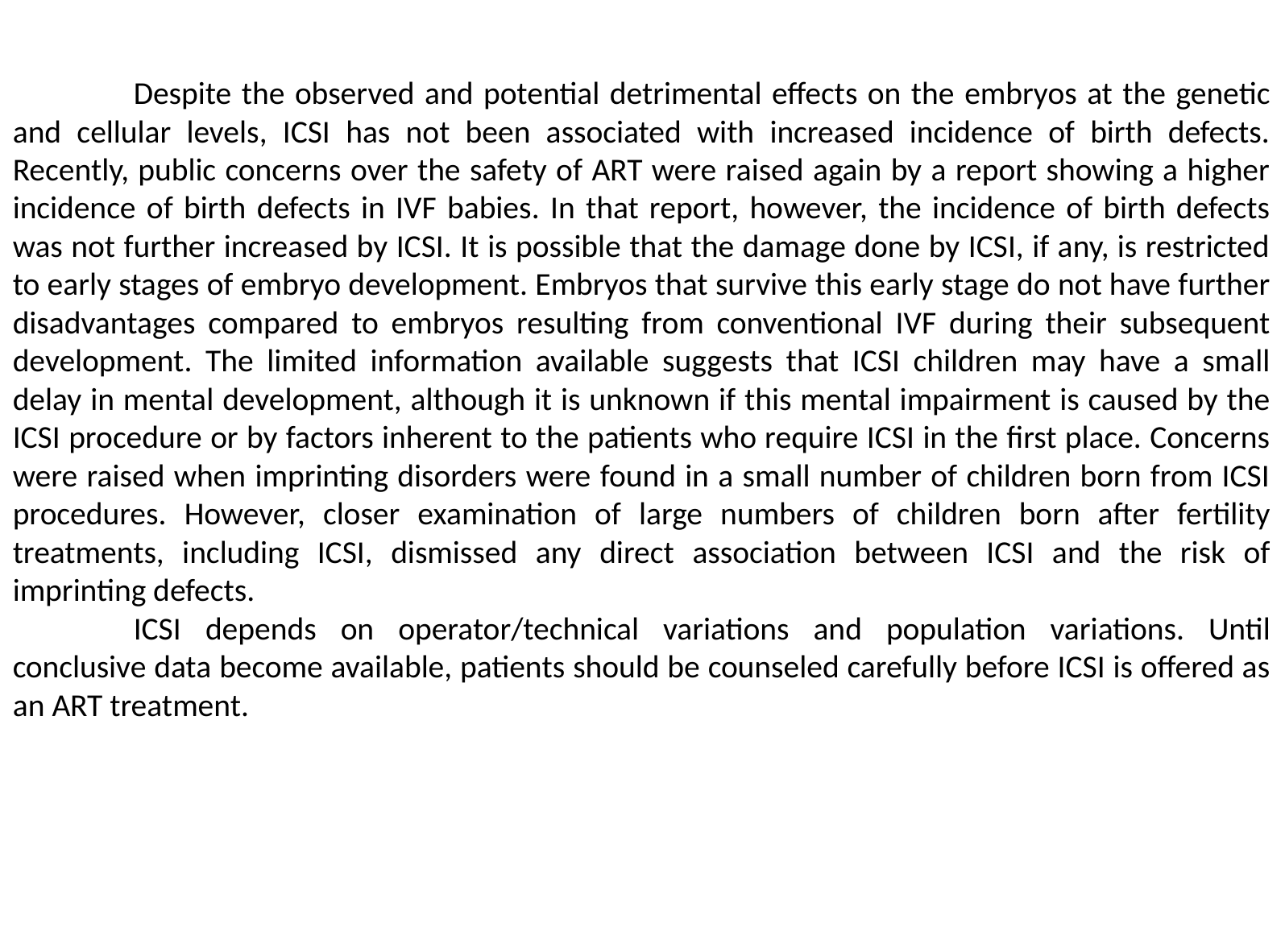

Despite the observed and potential detrimental effects on the embryos at the genetic and cellular levels, ICSI has not been associated with increased incidence of birth defects. Recently, public concerns over the safety of ART were raised again by a report showing a higher incidence of birth defects in IVF babies. In that report, however, the incidence of birth defects was not further increased by ICSI. It is possible that the damage done by ICSI, if any, is restricted to early stages of embryo development. Embryos that survive this early stage do not have further disadvantages compared to embryos resulting from conventional IVF during their subsequent development. The limited information available suggests that ICSI children may have a small delay in mental development, although it is unknown if this mental impairment is caused by the ICSI procedure or by factors inherent to the patients who require ICSI in the first place. Concerns were raised when imprinting disorders were found in a small number of children born from ICSI procedures. However, closer examination of large numbers of children born after fertility treatments, including ICSI, dismissed any direct association between ICSI and the risk of imprinting defects.
	ICSI depends on operator/technical variations and population variations. Until conclusive data become available, patients should be counseled carefully before ICSI is offered as an ART treatment.